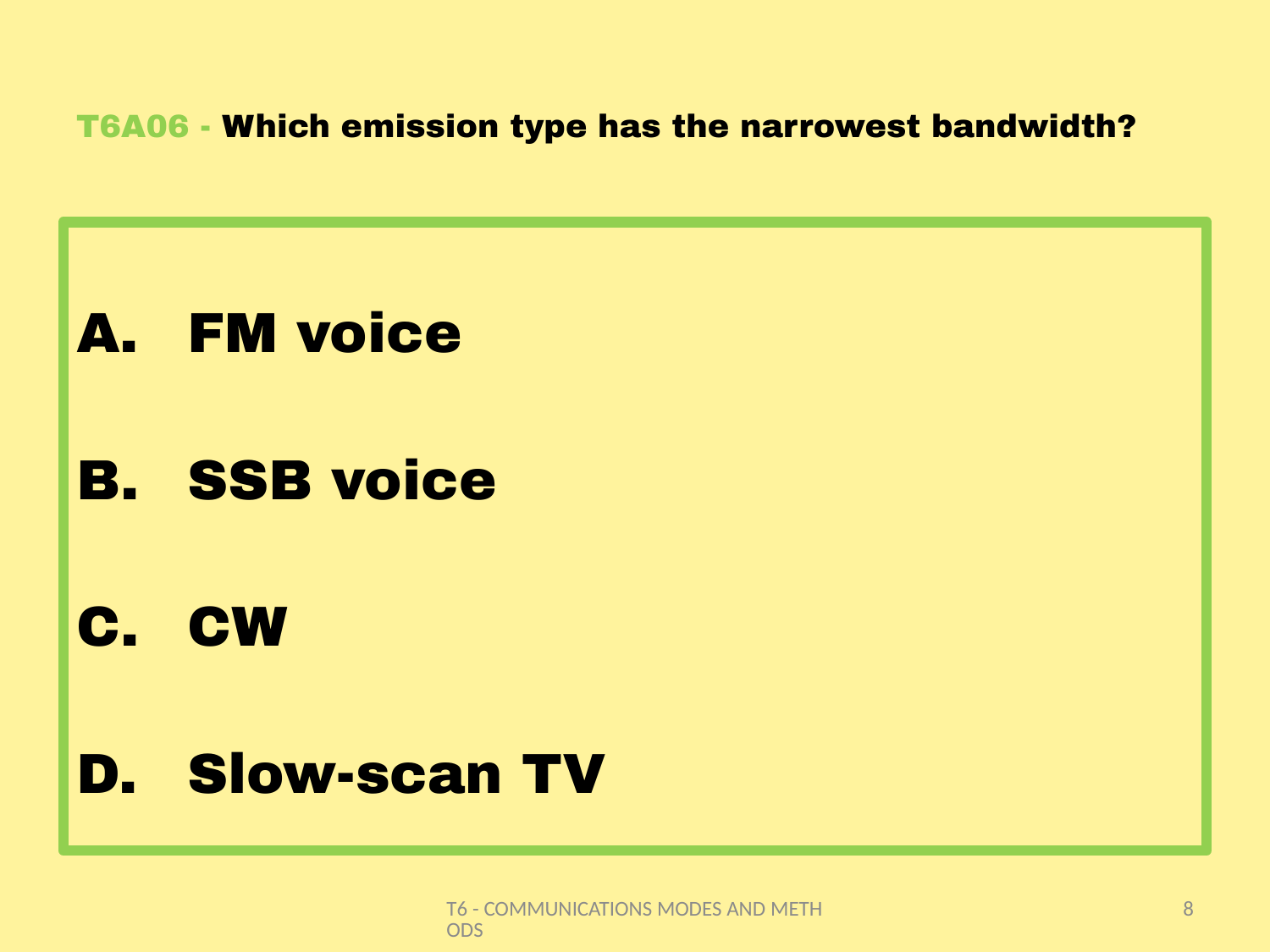

# T6A06 - Which emission type has the narrowest bandwidth?
FM voice
SSB voice
CW
Slow-scan TV
T6 - COMMUNICATIONS MODES AND METHODS
8